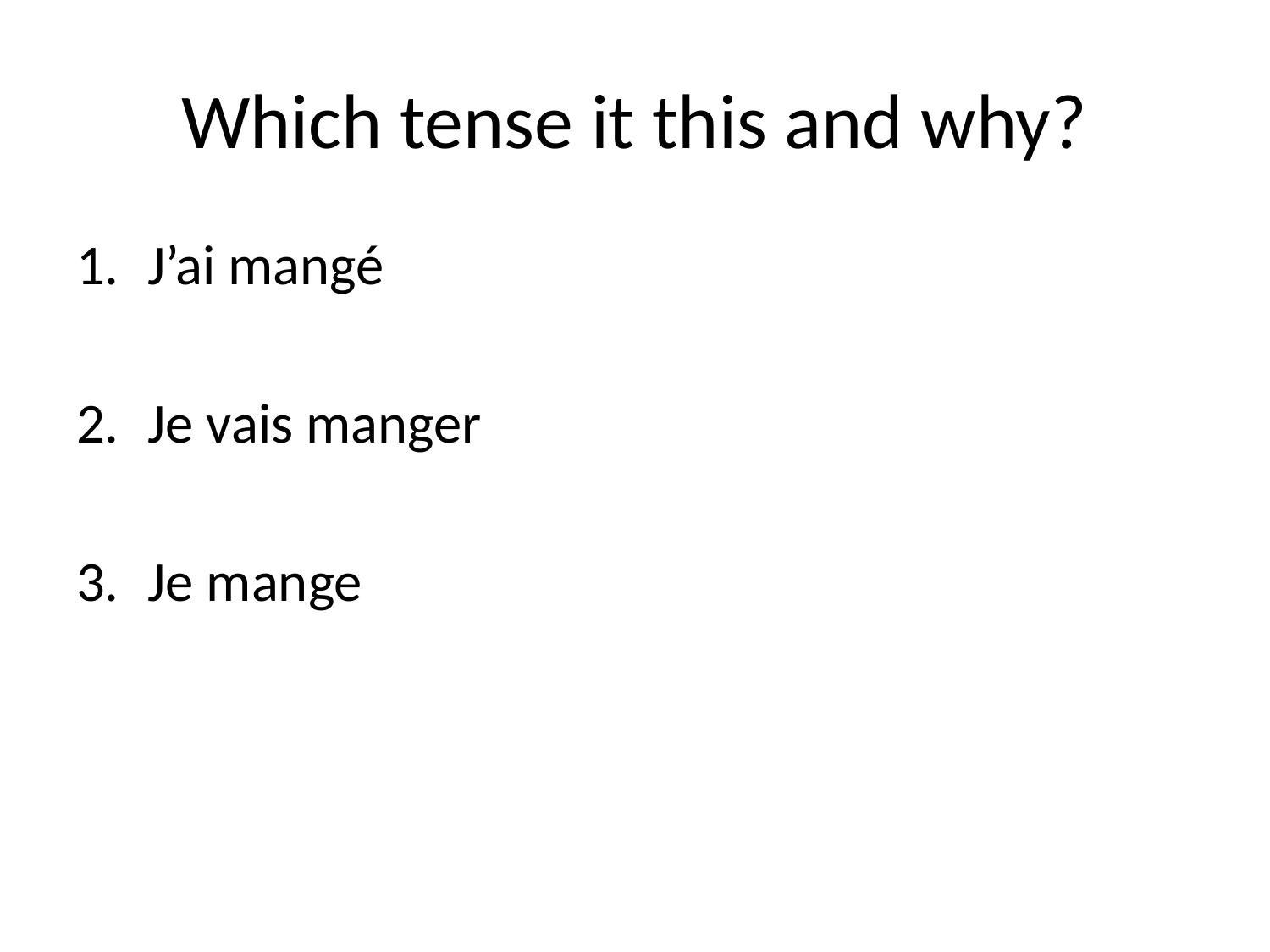

# Which tense it this and why?
J’ai mangé

Je vais manger

Je mange